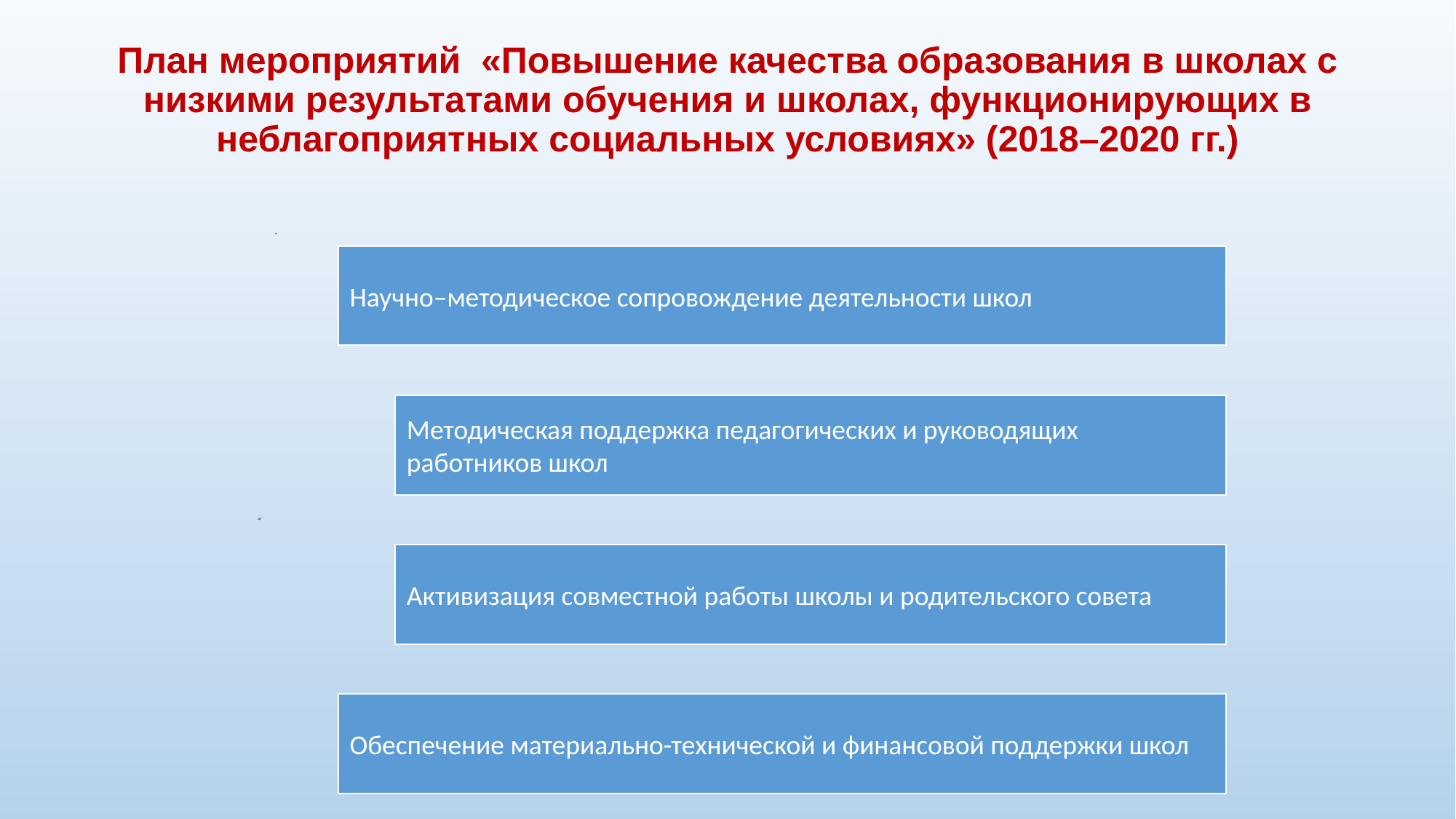

# План мероприятий  «Повышение качества образования в школах с низкими результатами обучения и школах, функционирующих в неблагоприятных социальных условиях» (2018–2020 гг.)
Научно–методическое сопровождение деятельности школ
Активизация совместной работы школы и родительского совета
Обеспечение материально-технической и финансовой поддержки школ
Методическая поддержка педагогических и руководящих работников школ